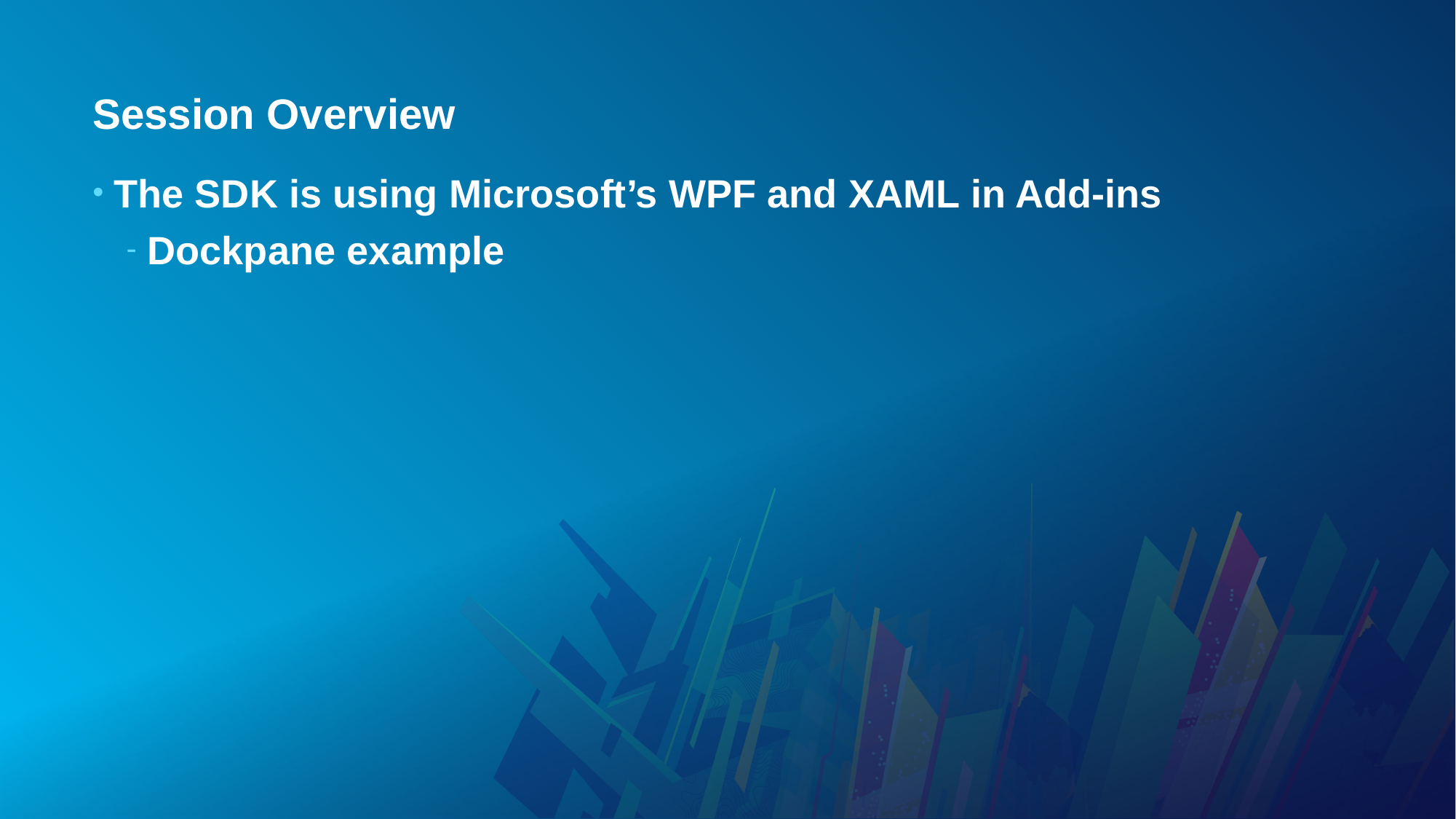

# Session Overview
The SDK is using Microsoft’s WPF and XAML in Add-ins
Dockpane example